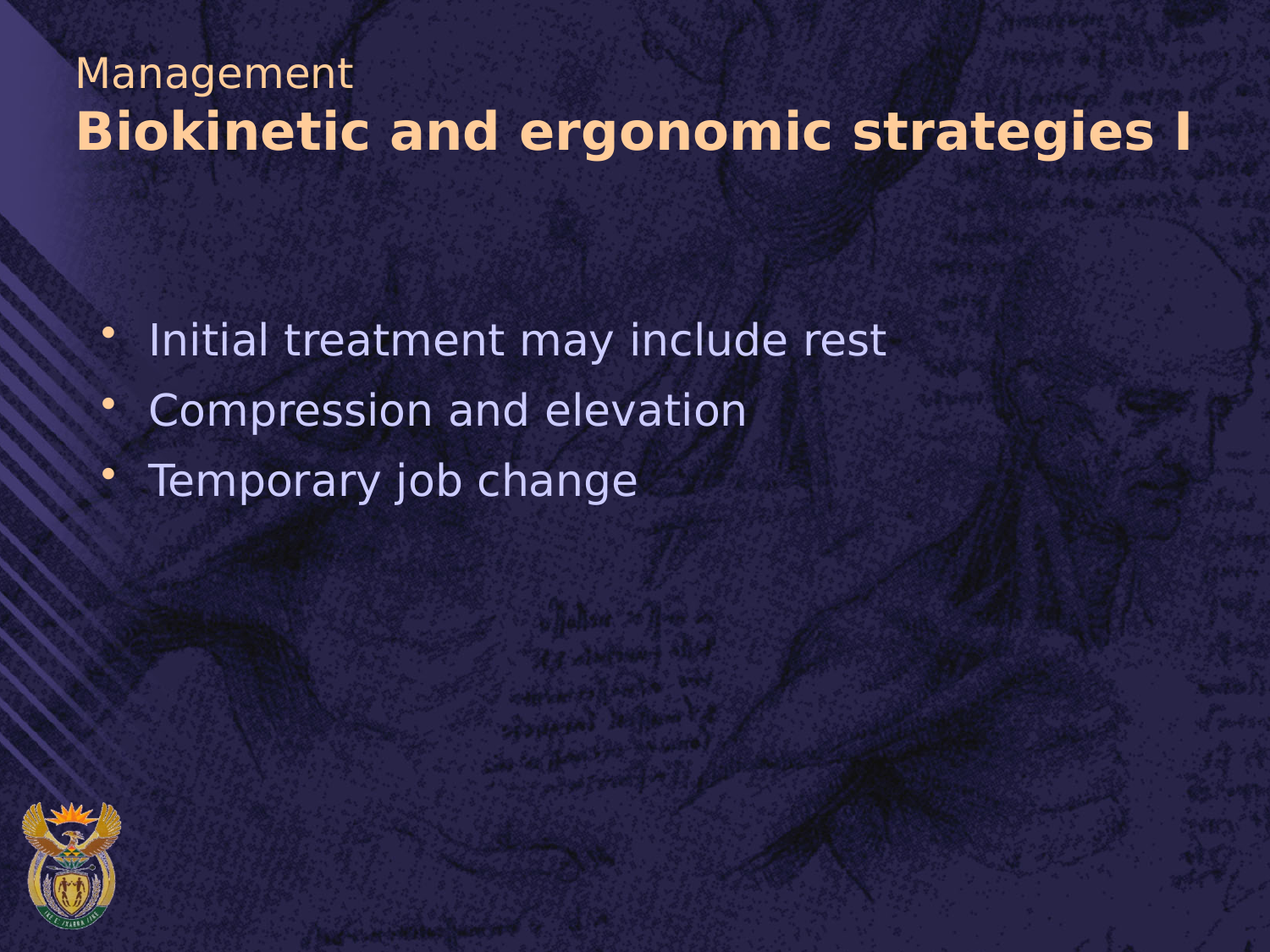

# Management Biokinetic and ergonomic strategies I

Initial treatment may include rest
Compression and elevation
Temporary job change